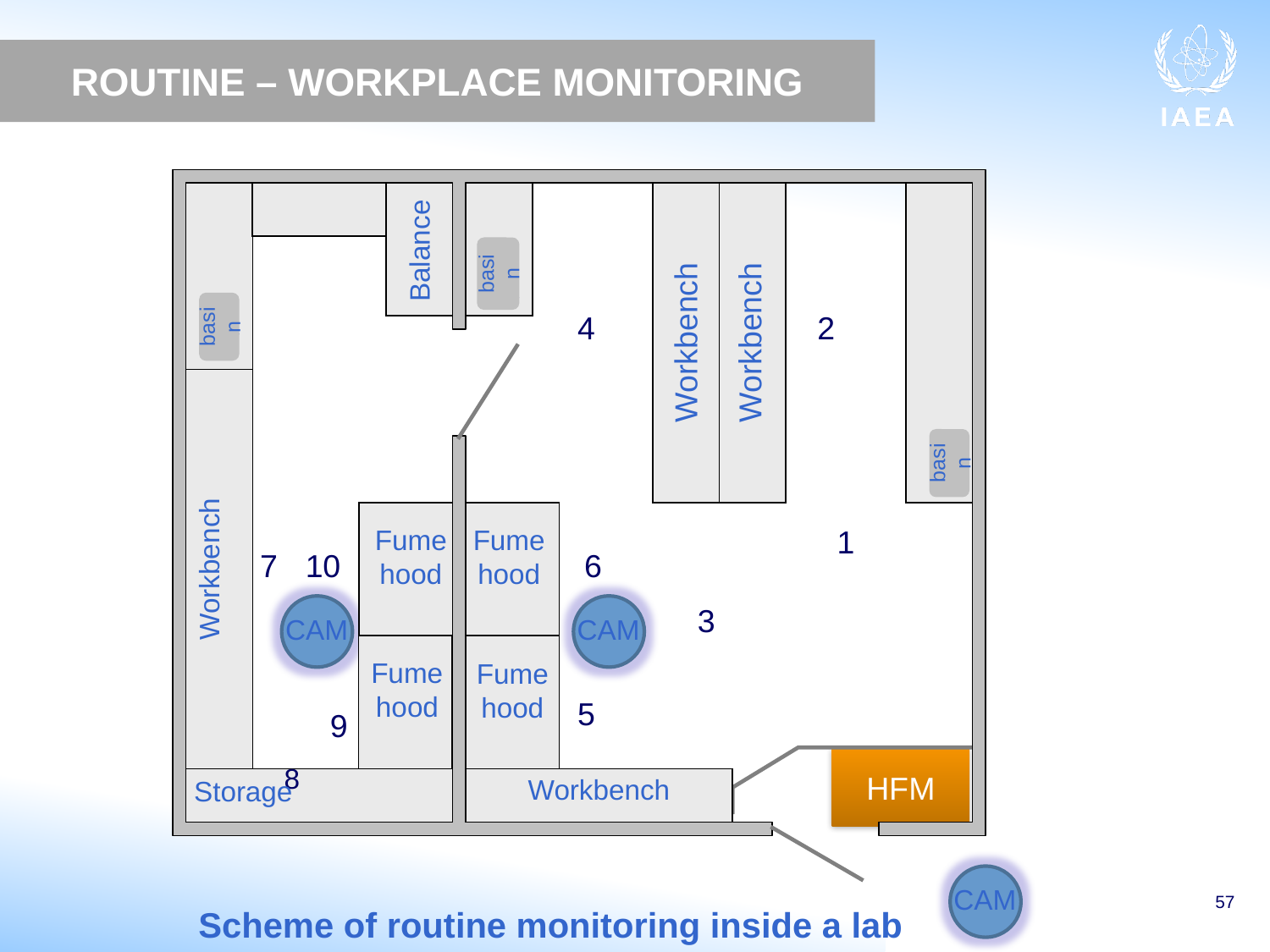

ROUTINE – WORKPLACE MONITORING

Workbench
Workbench
Balance

Basin
basin
Basin
basin
4
2

Basin
Workbench

basin
Fume hood
Fume hood

1

7
10
  6
3

CAM
CAM
Fume hood
Fume hood

Workbench
Storage
5
9

HFM
8

CAM
57
Scheme of routine monitoring inside a lab